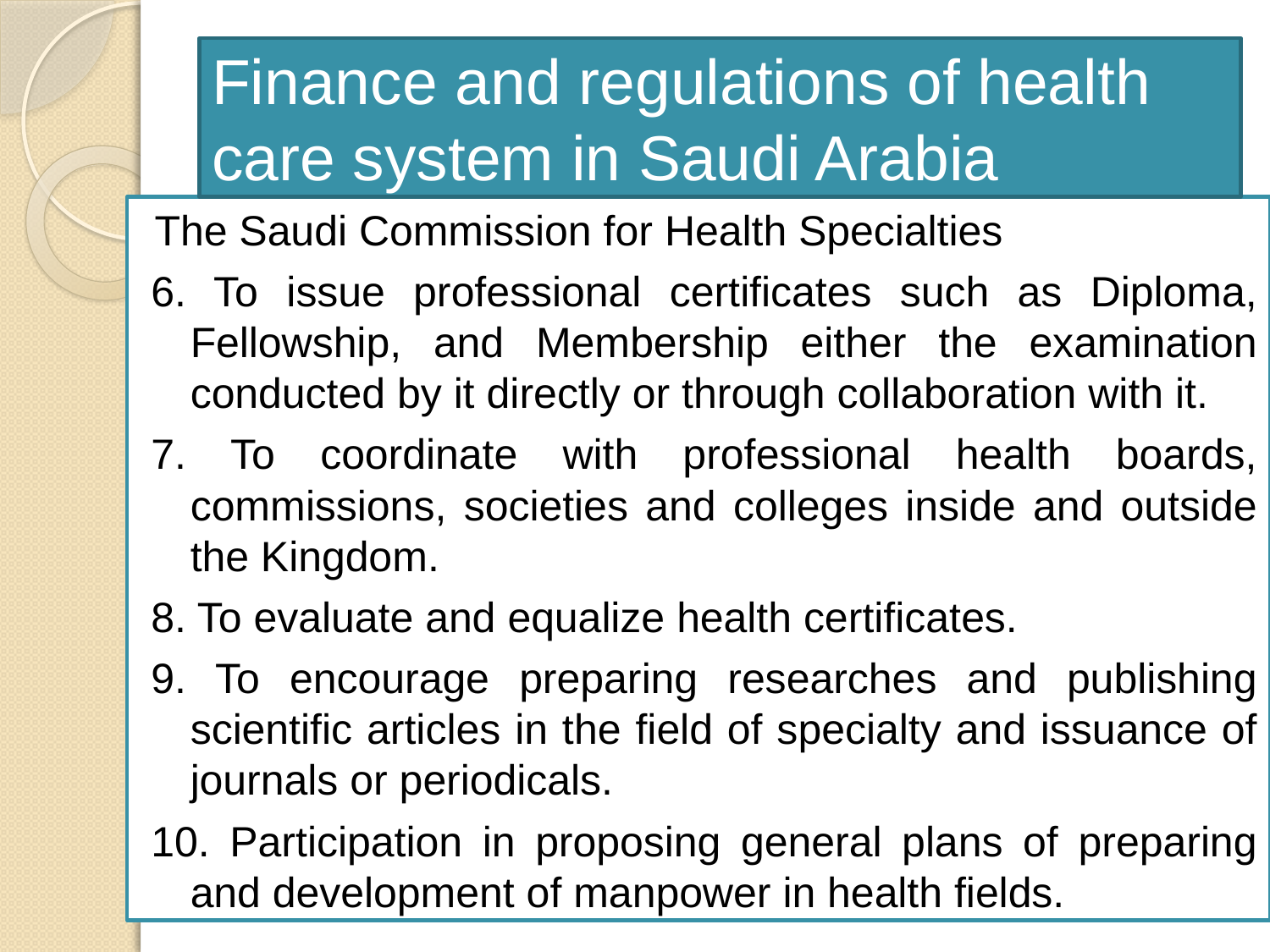

# Finance and regulations of health care system in Saudi Arabia
The Saudi Commission for Health Specialties
6. To issue professional certificates such as Diploma, Fellowship, and Membership either the examination conducted by it directly or through collaboration with it.
7. To coordinate with professional health boards, commissions, societies and colleges inside and outside the Kingdom.
8. To evaluate and equalize health certificates.
9. To encourage preparing researches and publishing scientific articles in the field of specialty and issuance of journals or periodicals.
10. Participation in proposing general plans of preparing and development of manpower in health fields.